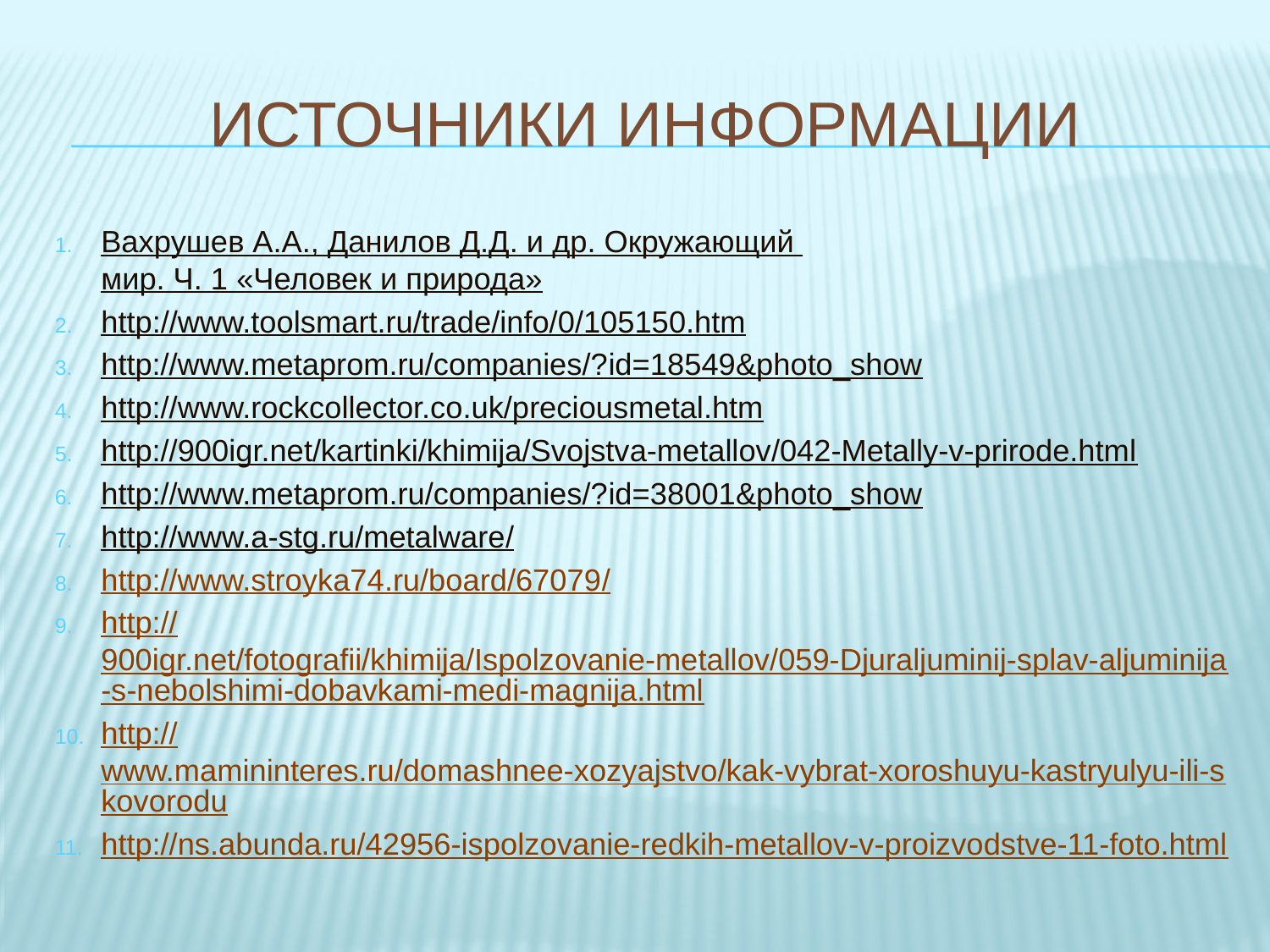

# Источники информации
Вахрушев А.А., Данилов Д.Д. и др. Окружающий мир. Ч. 1 «Человек и природа»
http://www.toolsmart.ru/trade/info/0/105150.htm
http://www.metaprom.ru/companies/?id=18549&photo_show
http://www.rockcollector.co.uk/preciousmetal.htm
http://900igr.net/kartinki/khimija/Svojstva-metallov/042-Metally-v-prirode.html
http://www.metaprom.ru/companies/?id=38001&photo_show
http://www.a-stg.ru/metalware/
http://www.stroyka74.ru/board/67079/
http://900igr.net/fotografii/khimija/Ispolzovanie-metallov/059-Djuraljuminij-splav-aljuminija-s-nebolshimi-dobavkami-medi-magnija.html
http://www.mamininteres.ru/domashnee-xozyajstvo/kak-vybrat-xoroshuyu-kastryulyu-ili-skovorodu
http://ns.abunda.ru/42956-ispolzovanie-redkih-metallov-v-proizvodstve-11-foto.html